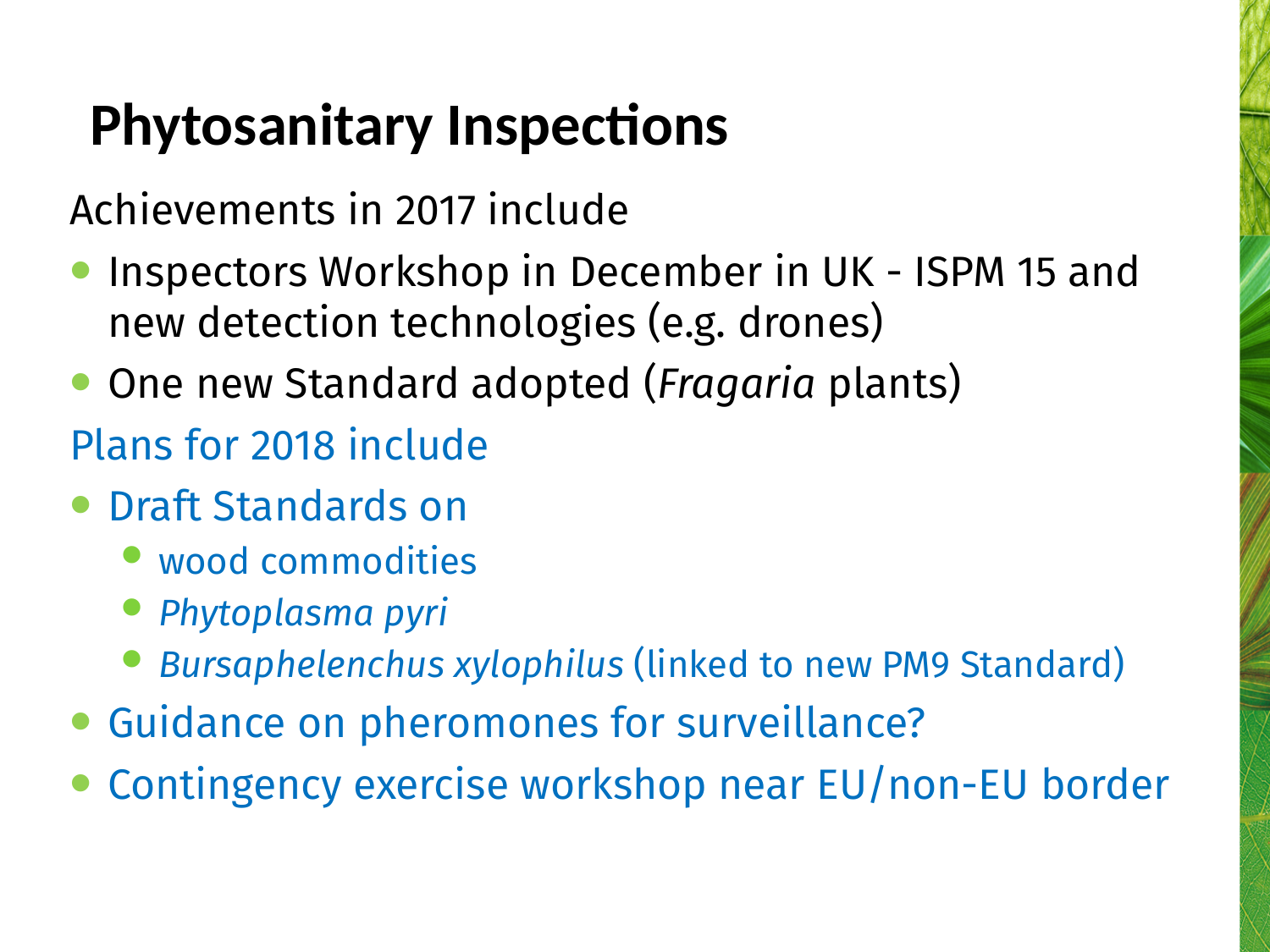

# Phytosanitary Inspections
Achievements in 2017 include
Inspectors Workshop in December in UK - ISPM 15 and new detection technologies (e.g. drones)
One new Standard adopted (Fragaria plants)
Plans for 2018 include
Draft Standards on
wood commodities
Phytoplasma pyri
Bursaphelenchus xylophilus (linked to new PM9 Standard)
Guidance on pheromones for surveillance?
Contingency exercise workshop near EU/non-EU border